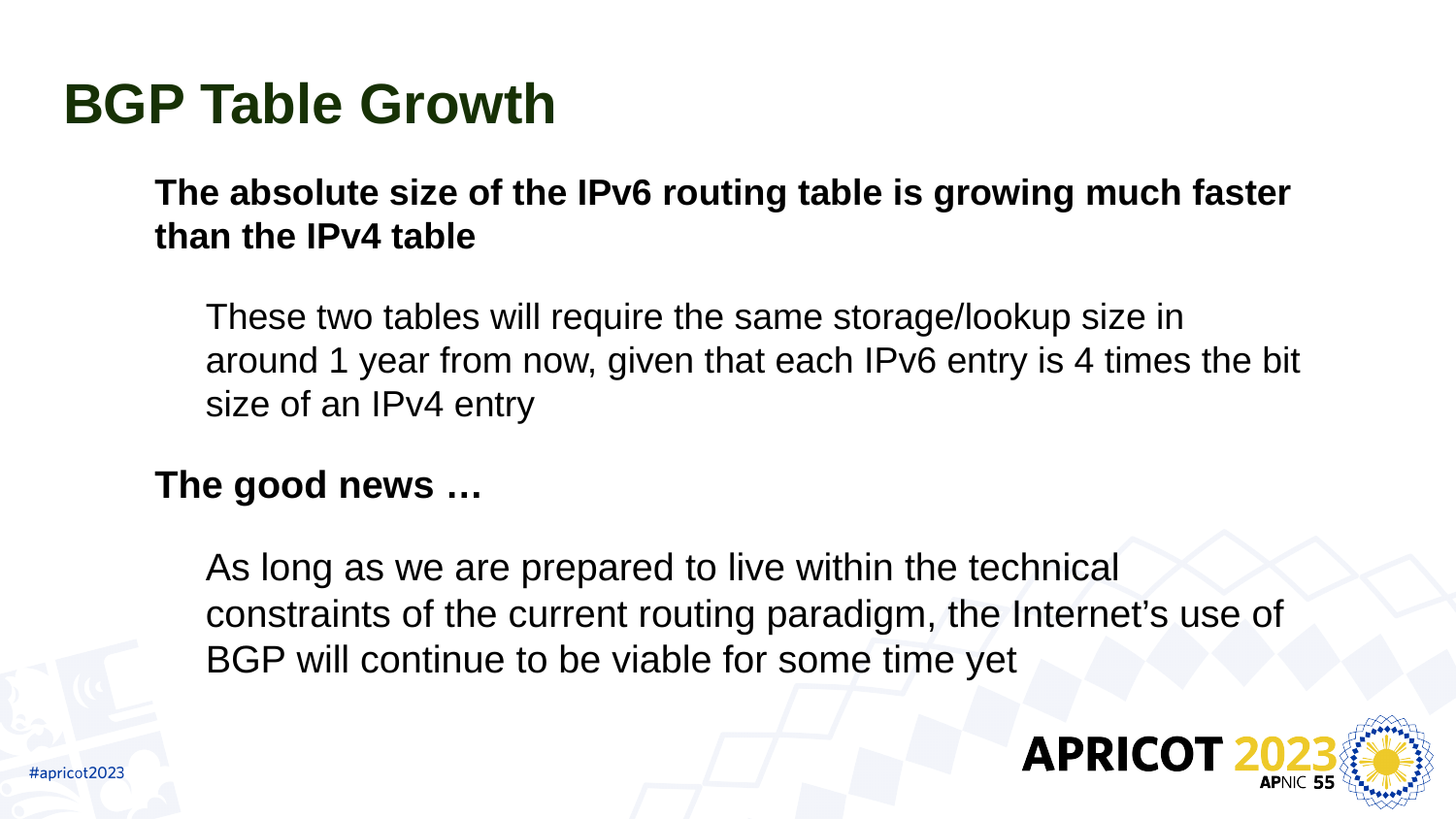

# BGP Table Growth
The absolute size of the IPv6 routing table is growing much faster than the IPv4 table
These two tables will require the same storage/lookup size in around 1 year from now, given that each IPv6 entry is 4 times the bit size of an IPv4 entry
The good news …
As long as we are prepared to live within the technical constraints of the current routing paradigm, the Internet’s use of BGP will continue to be viable for some time yet